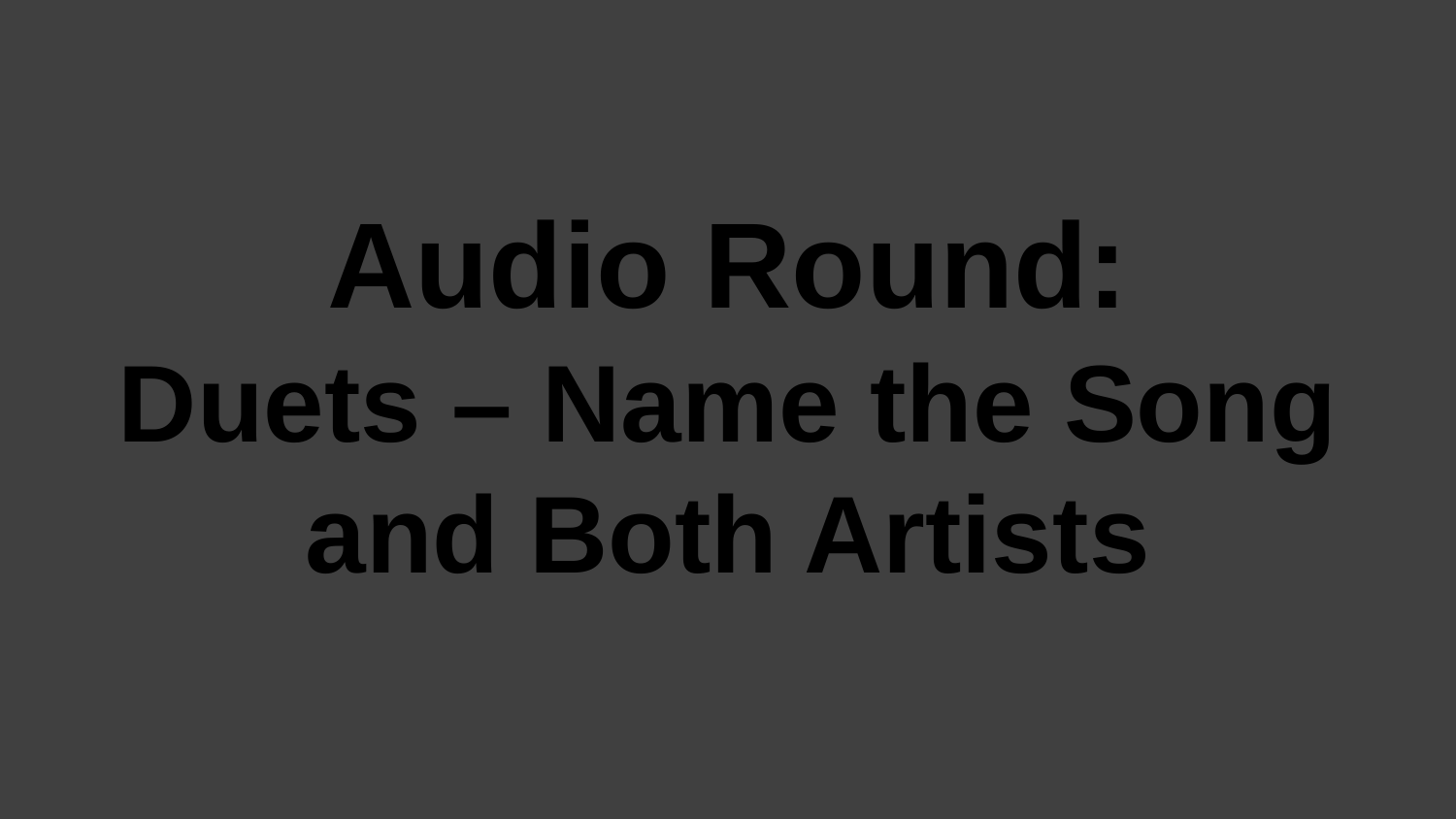

# Audio Round: Duets – Name the Song and Both Artists